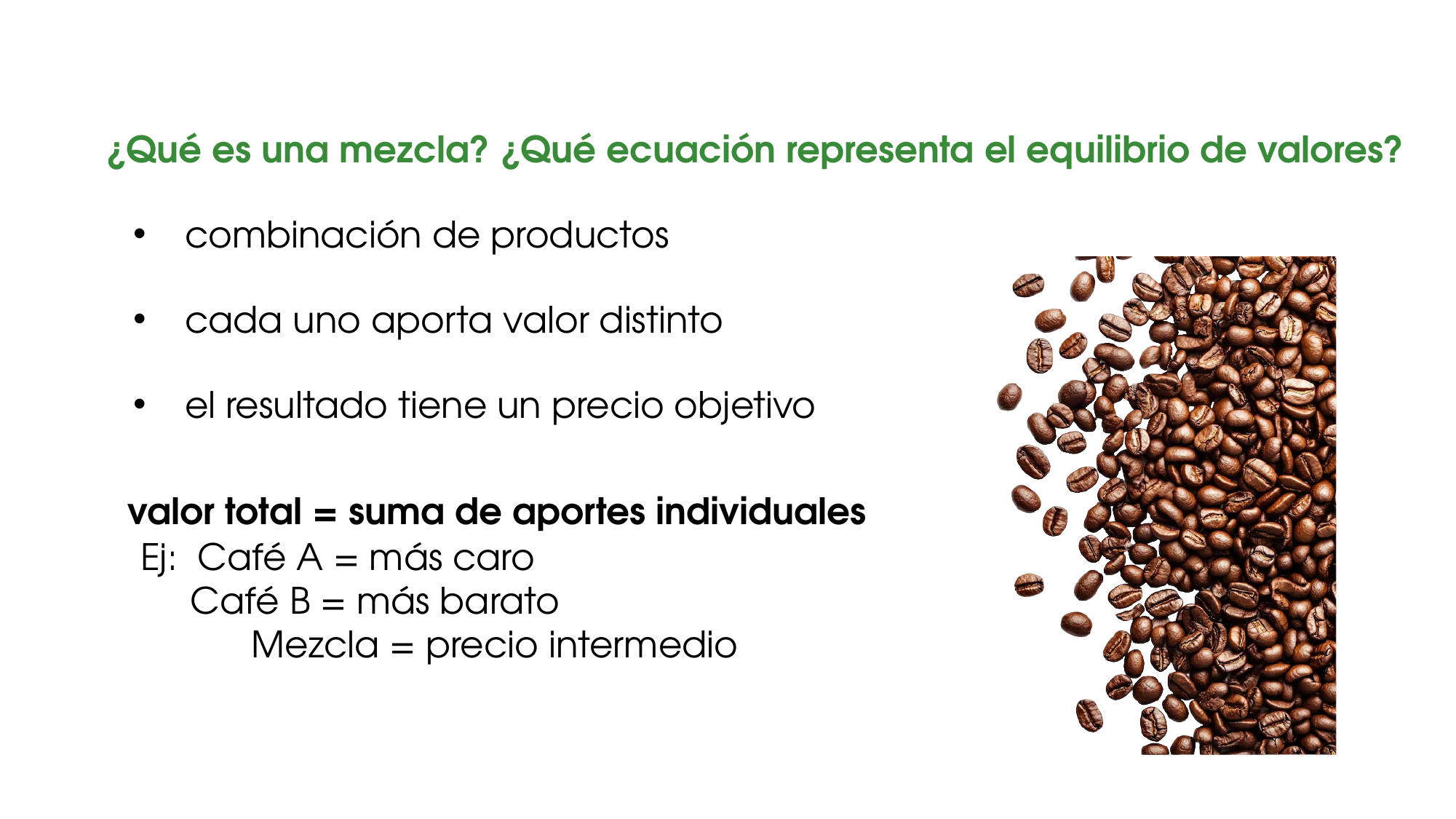

¿Qué es una mezcla? ¿Qué ecuación representa el equilibrio de valores?
combinación de productos
cada uno aporta valor distinto
el resultado tiene un precio objetivo

valor total = suma de aportes individuales
Ej:  Café A = más caro
     Café B = más barato
 Mezcla = precio intermedio